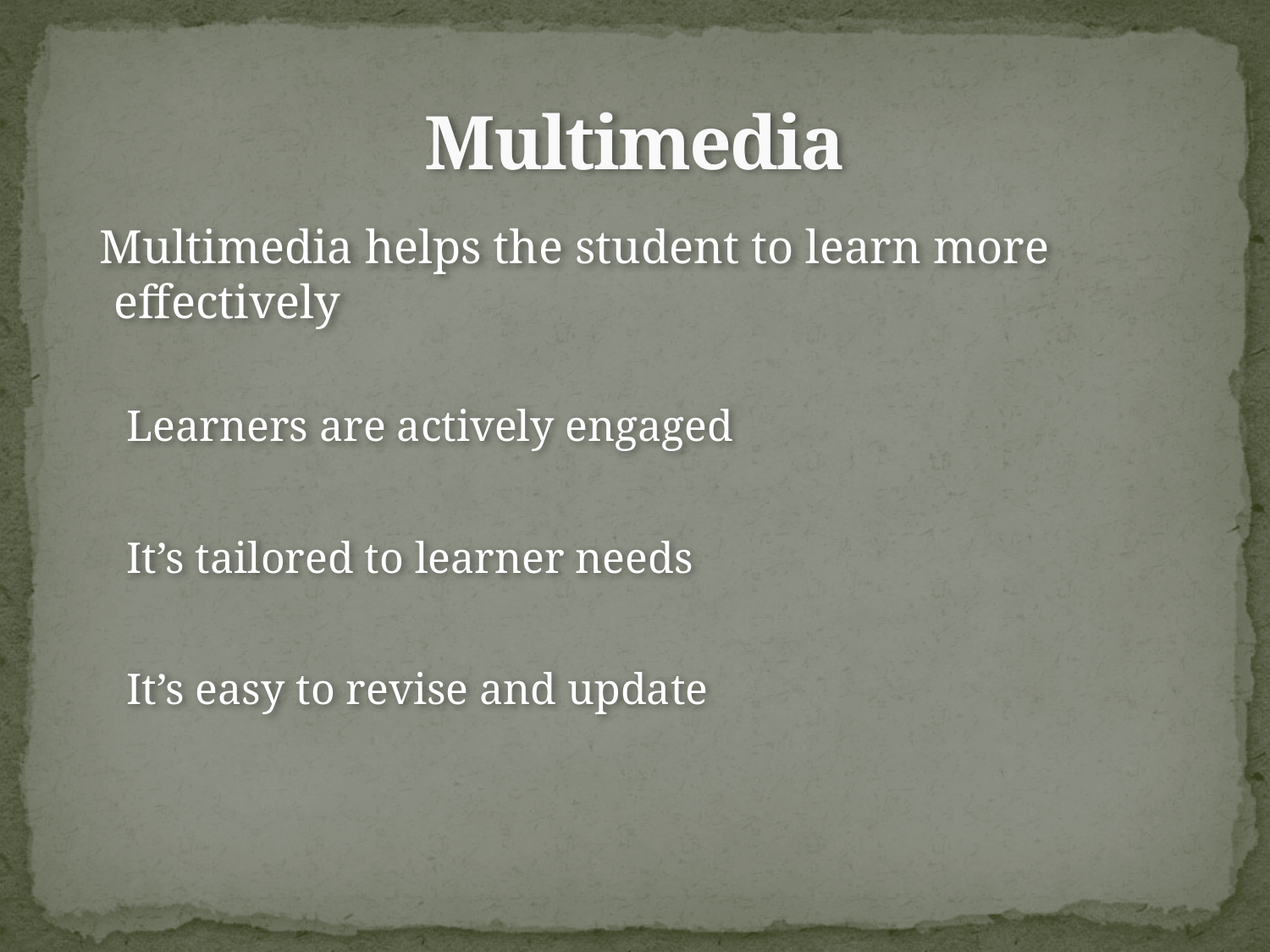

# Multimedia
  Multimedia helps the student to learn more effectively

Learners are actively engaged

It’s tailored to learner needs

It’s easy to revise and update